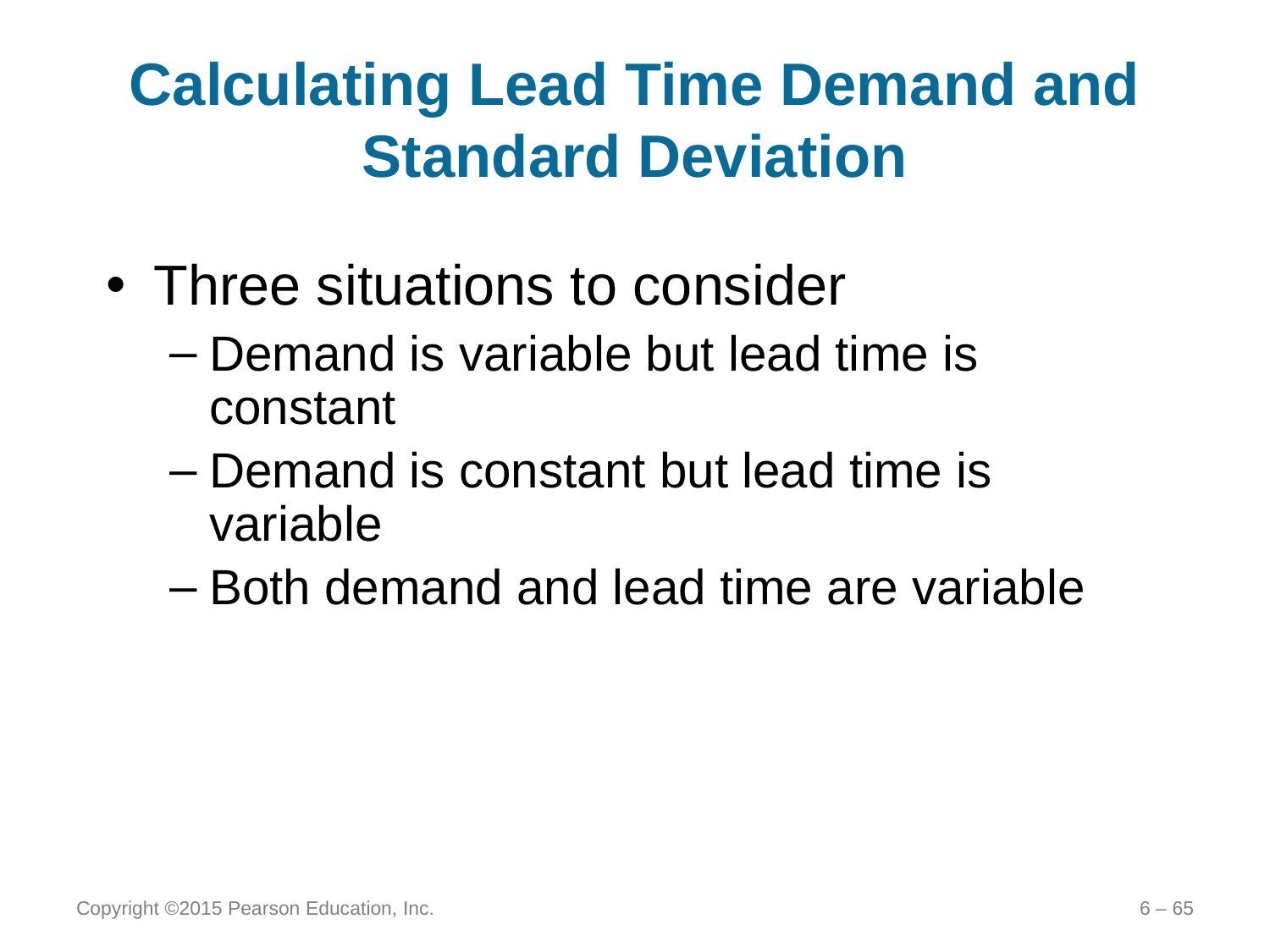

# Calculating Lead Time Demand and Standard Deviation
Three situations to consider
Demand is variable but lead time is constant
Demand is constant but lead time is variable
Both demand and lead time are variable
Copyright ©2015 Pearson Education, Inc.
6 – 65